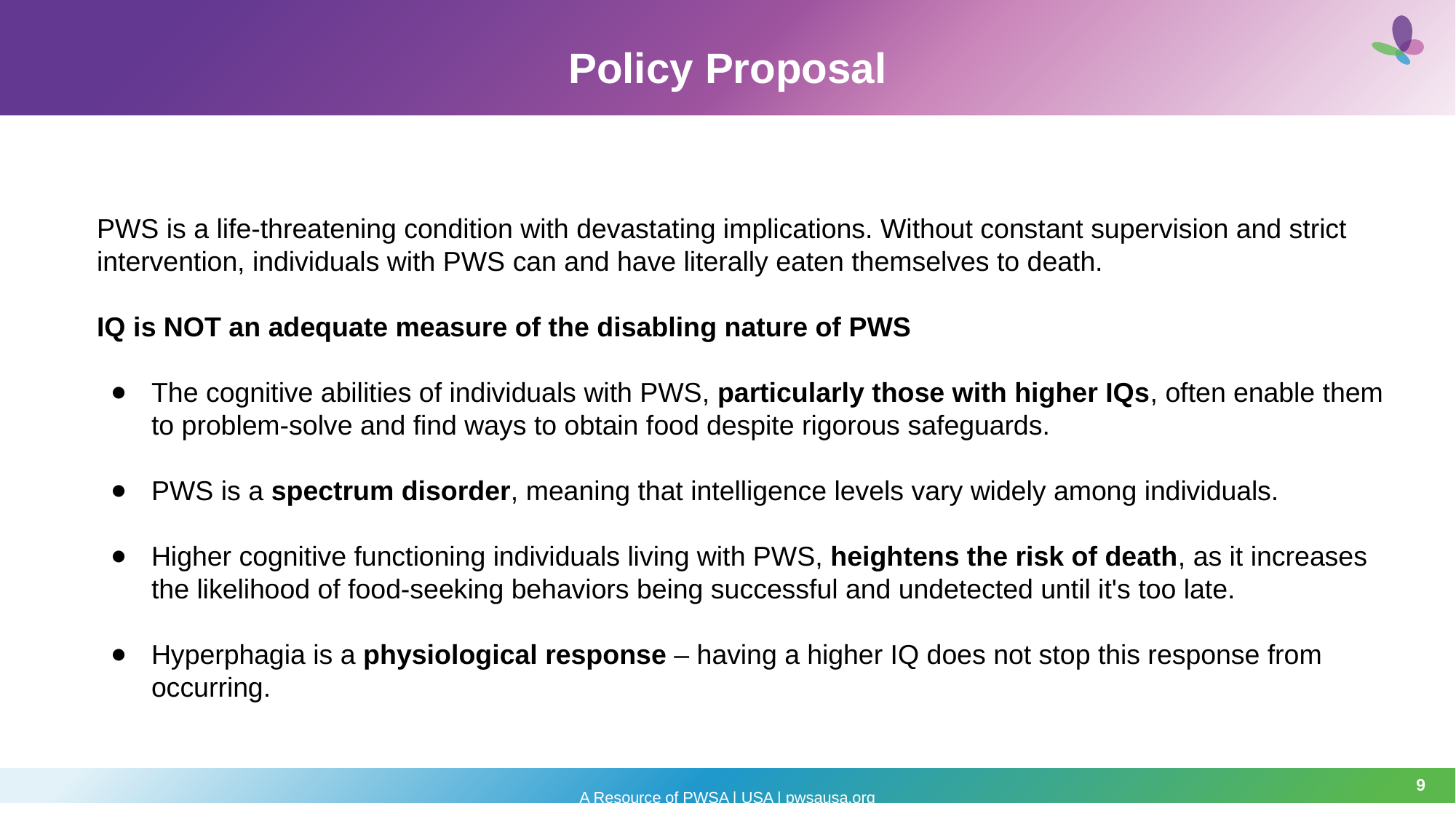

# Policy Proposal
PWS is a life-threatening condition with devastating implications. Without constant supervision and strict intervention, individuals with PWS can and have literally eaten themselves to death.

IQ is NOT an adequate measure of the disabling nature of PWS

The cognitive abilities of individuals with PWS, particularly those with higher IQs, often enable them to problem-solve and find ways to obtain food despite rigorous safeguards.

PWS is a spectrum disorder, meaning that intelligence levels vary widely among individuals.

Higher cognitive functioning individuals living with PWS, heightens the risk of death, as it increases the likelihood of food-seeking behaviors being successful and undetected until it's too late.

Hyperphagia is a physiological response – having a higher IQ does not stop this response from occurring.
9